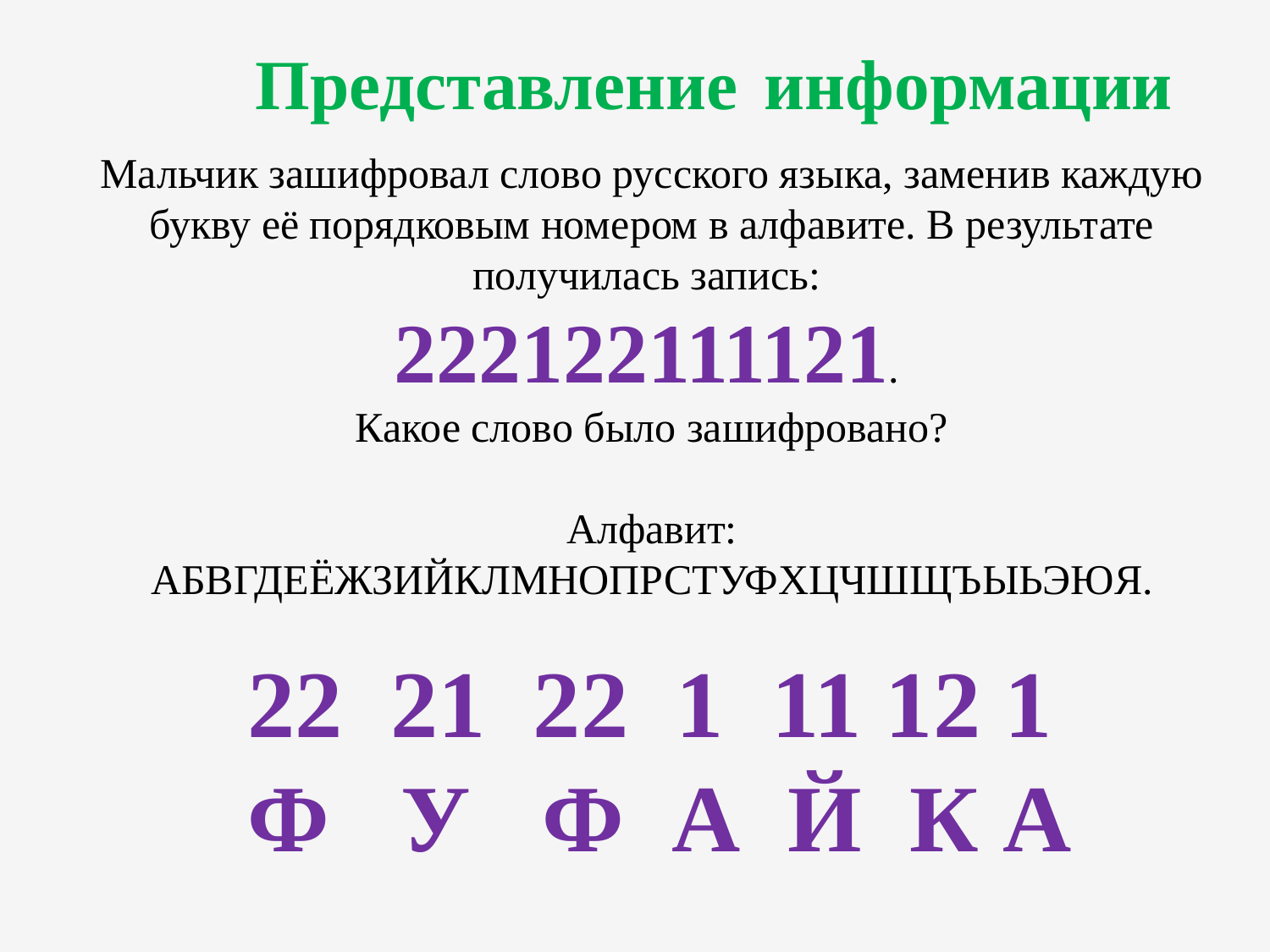

# Представление информации
Мальчик зашифровал слово русского языка, заменив каждую букву её порядковым номером в алфавите. В результате получилась запись:
222122111121.
Какое слово было зашифровано?

Алфавит: АБВГДЕЁЖЗИЙКЛМНОПРСТУФХЦЧШЩЪЫЬЭЮЯ.
22  21  22  1  11 12 1
Ф   У   Ф  А  Й  К А
25